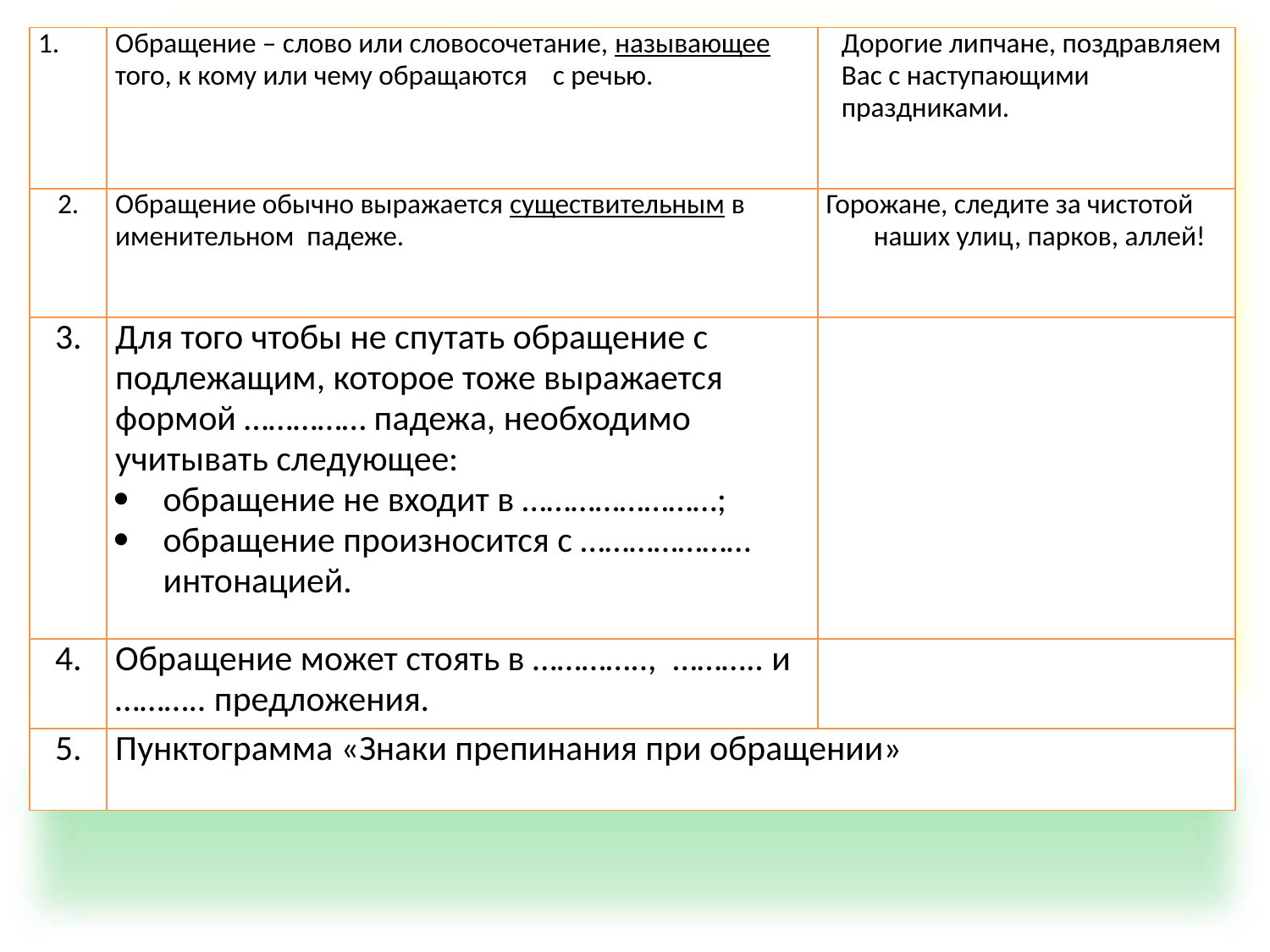

| 1. | Обращение – слово или словосочетание, называющее того, к кому или чему обращаются с речью. | Дорогие липчане, поздравляем Вас с наступающими праздниками. |
| --- | --- | --- |
| 2. | Обращение обычно выражается существительным в именительном падеже. | Горожане, следите за чистотой наших улиц, парков, аллей! |
| 3. | Для того чтобы не спутать обращение с подлежащим, которое тоже выражается формой …………… падежа, необходимо учитывать следующее: обращение не входит в ……………………; обращение произносится с ………………… интонацией. |  |
| 4. | Обращение может стоять в ………….., ……….. и ……….. предложения. |  |
| 5. | Пунктограмма «Знаки препинания при обращении» |  |